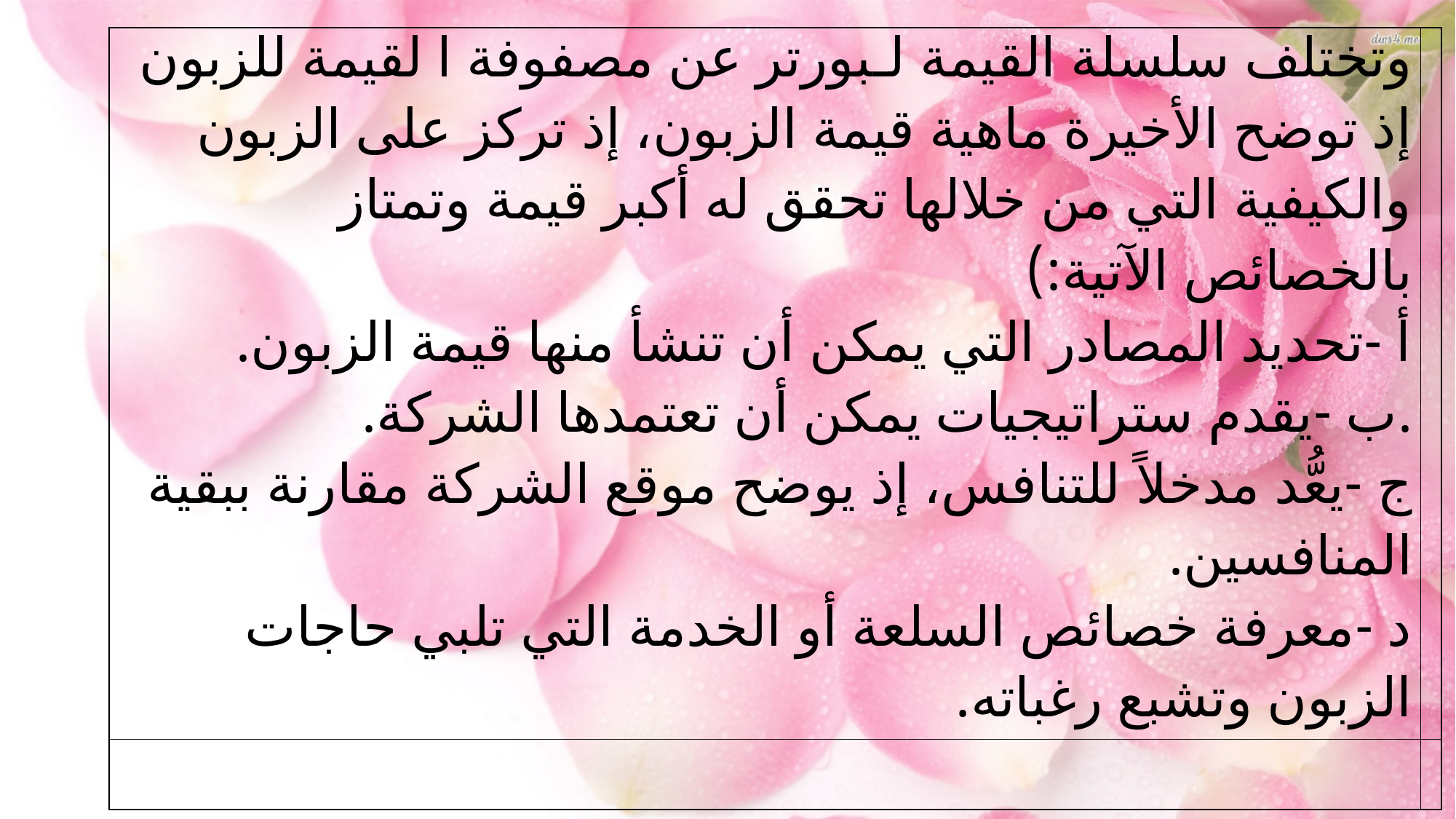

| وتختلف سلسلة القيمة لـبورتر عن مصفوفة ا لقيمة للزبون إذ توضح الأخيرة ماهية قيمة الزبون، إذ تركز على الزبون والكيفية التي من خلالها تحقق له أكبر قيمة وتمتاز بالخصائص الآتية:) ‌ أ -تحديد المصادر التي يمكن أن تنشأ منها قيمة الزبون. ‌. ب -يقدم ستراتيجيات يمكن أن تعتمدها الشركة. ج -يعُّد مدخلاً للتنافس، إذ يوضح موقع الشركة مقارنة ببقية المنافسين. د -معرفة خصائص السلعة أو الخدمة التي تلبي حاجات الزبون وتشبع رغباته. |  |
| --- | --- |
|  |  |